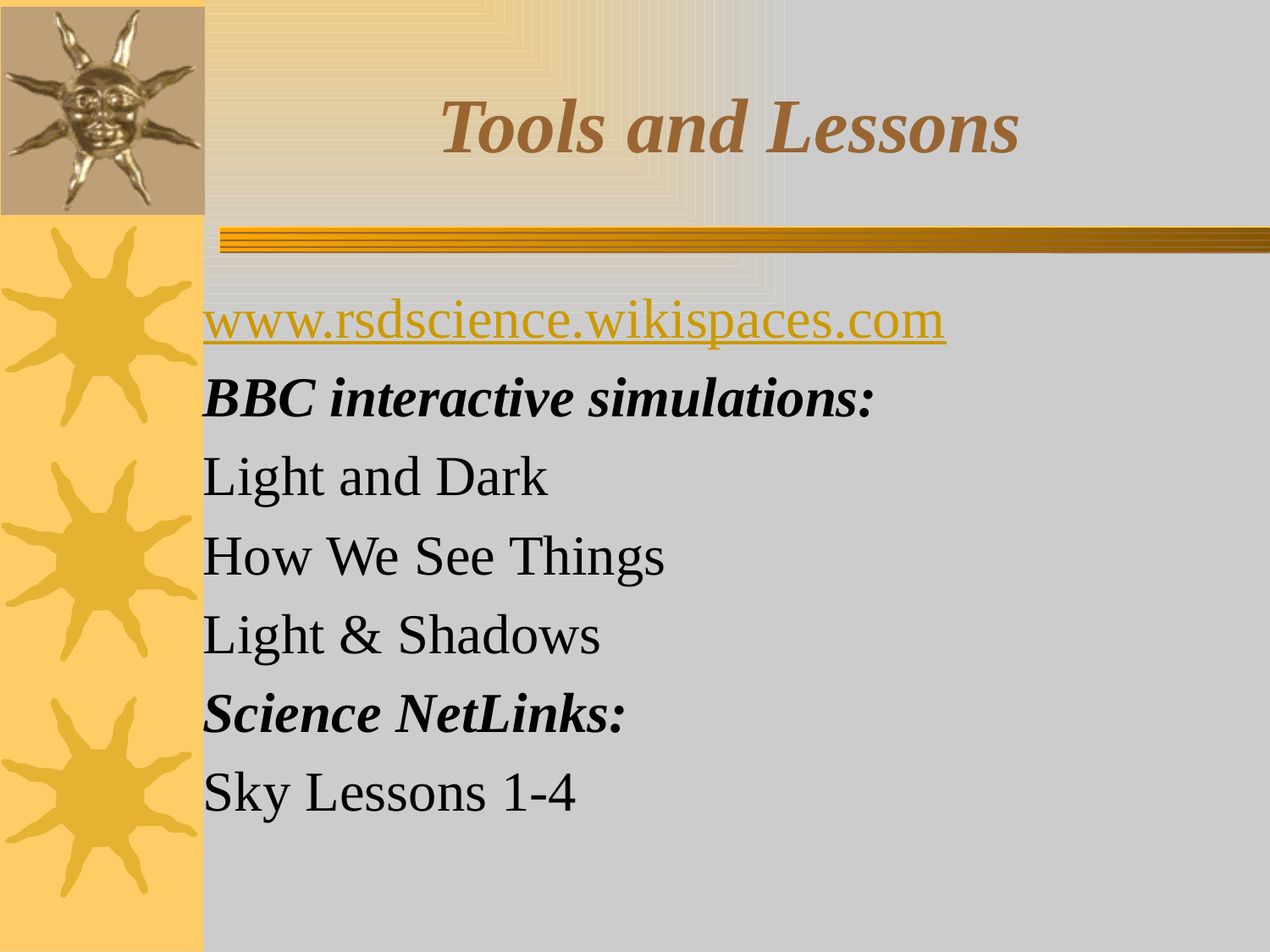

# Tools and Lessons
www.rsdscience.wikispaces.com
BBC interactive simulations:
Light and Dark
How We See Things
Light & Shadows
Science NetLinks:
Sky Lessons 1-4